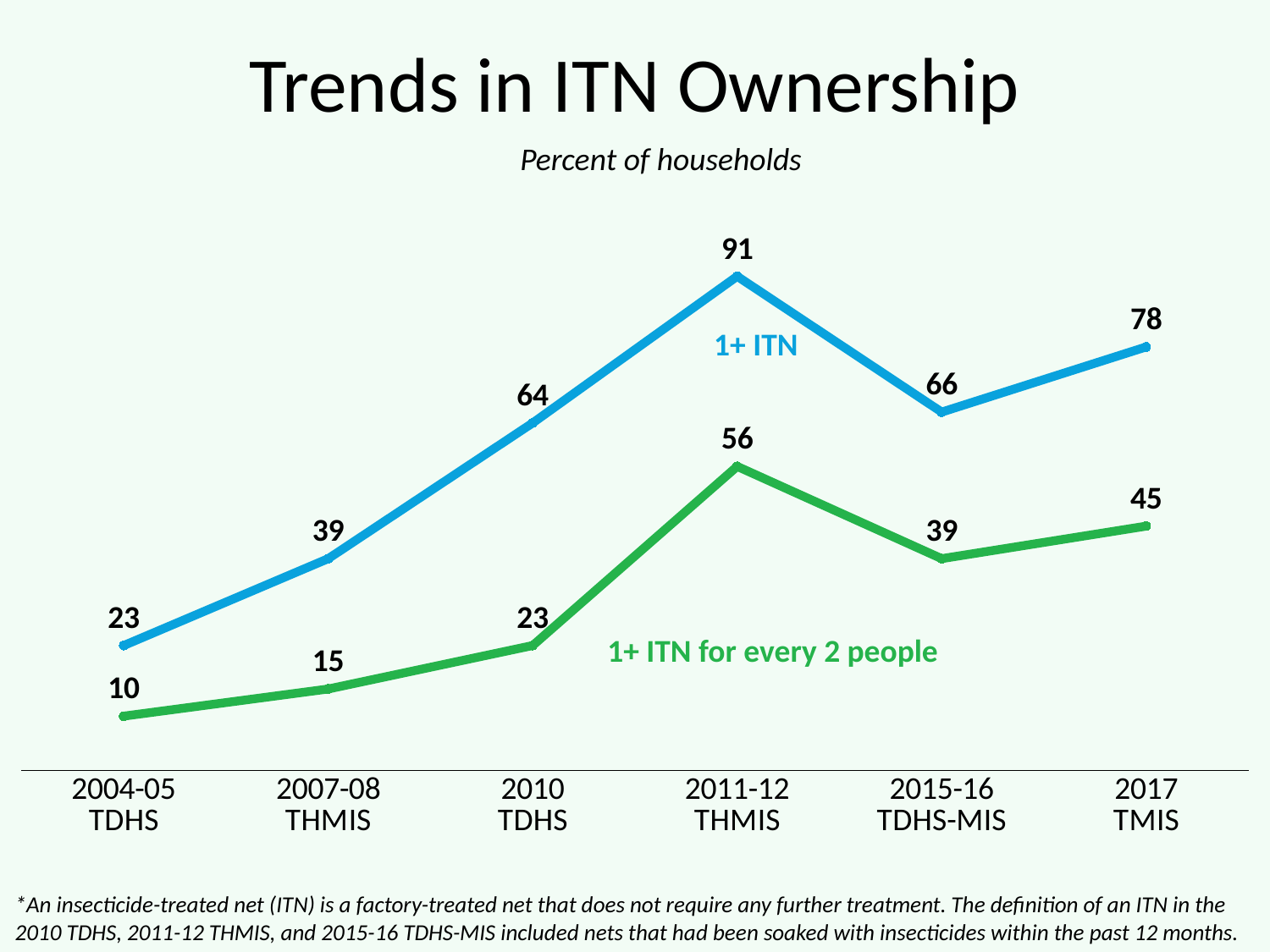

# Trends in ITN Ownership
Percent of households

### Chart

| Category | 1+ ITN | 1+ ITN for every 2 people |
|---|---|---|
| 2004-05
TDHS | 23.0 | 10.0 |
| 2007-08
THMIS | 39.0 | 15.0 |
| 2010
TDHS | 64.0 | 23.0 |
| 2011-12
THMIS | 91.0 | 56.0 |
| 2015-16
TDHS-MIS | 66.0 | 39.0 |
| 2017
TMIS | 78.0 | 45.0 |
1+ ITN
1+ ITN for every 2 people
*An insecticide-treated net (ITN) is a factory-treated net that does not require any further treatment. The definition of an ITN in the 2010 TDHS, 2011-12 THMIS, and 2015-16 TDHS-MIS included nets that had been soaked with insecticides within the past 12 months.